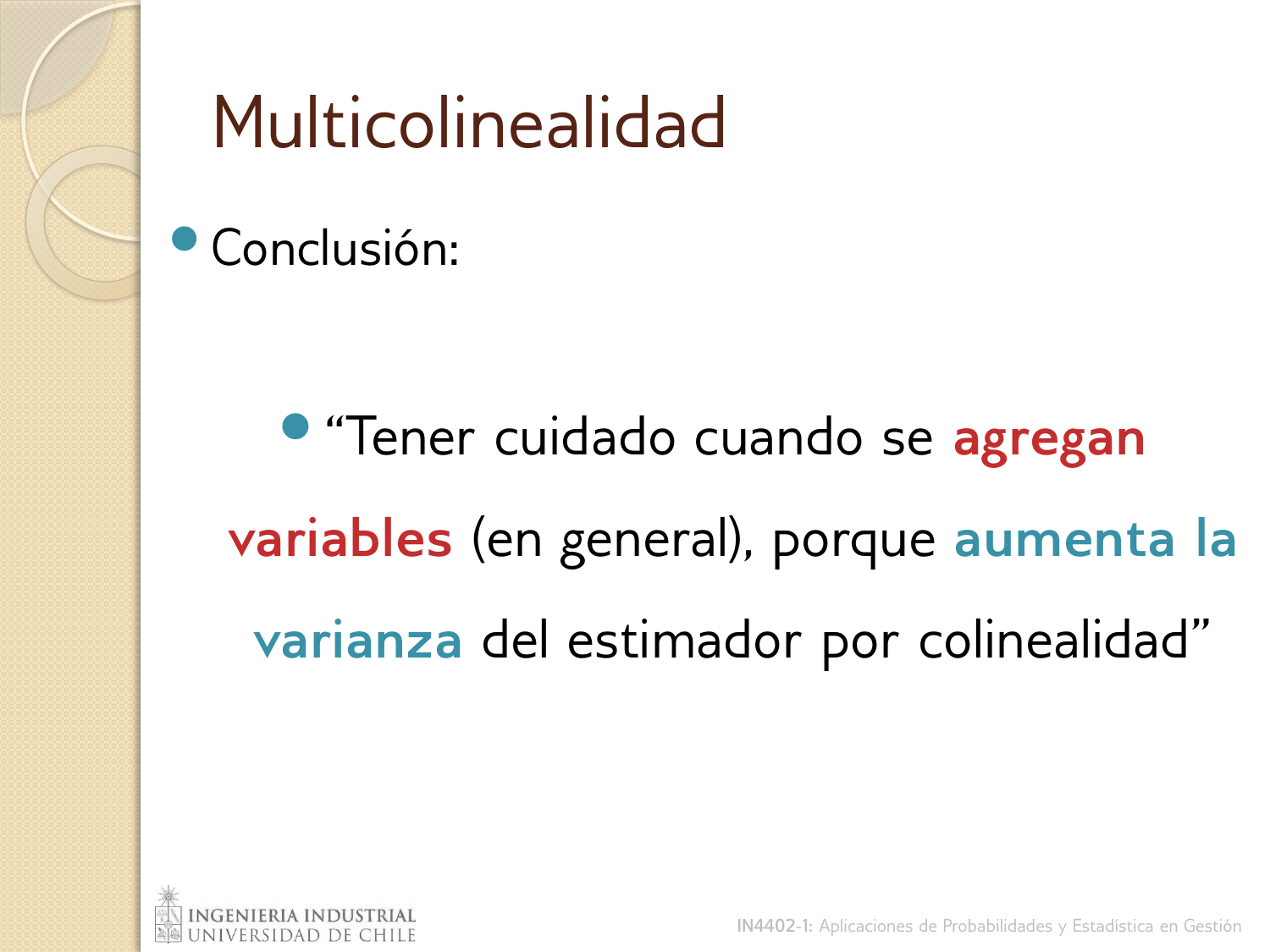

# Multicolinealidad
Conclusión:

“Tener cuidado cuando se agregan variables (en general), porque aumenta la varianza del estimador por colinealidad”